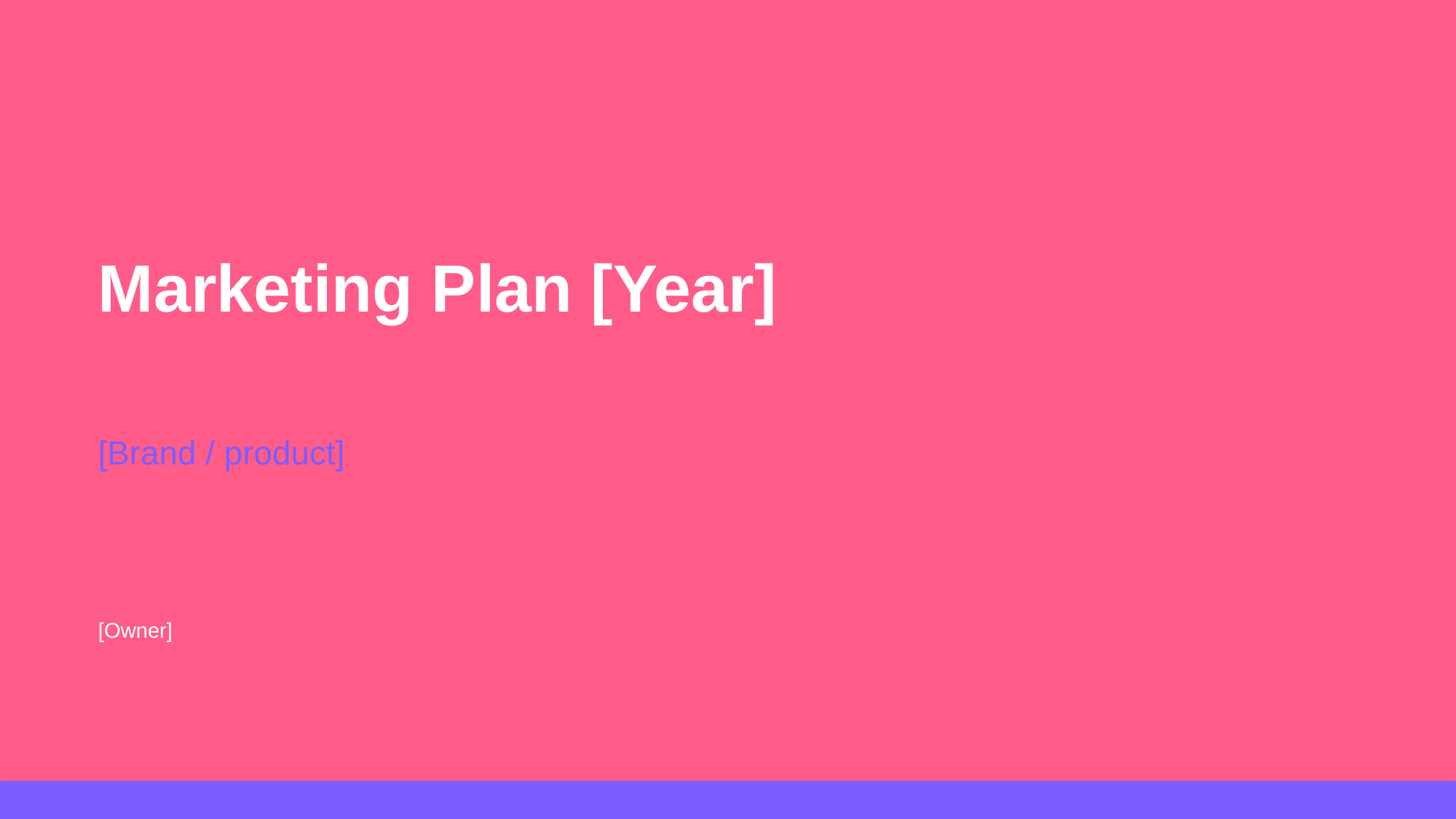

Marketing Plan [Year]
[Brand / product]
[Owner]